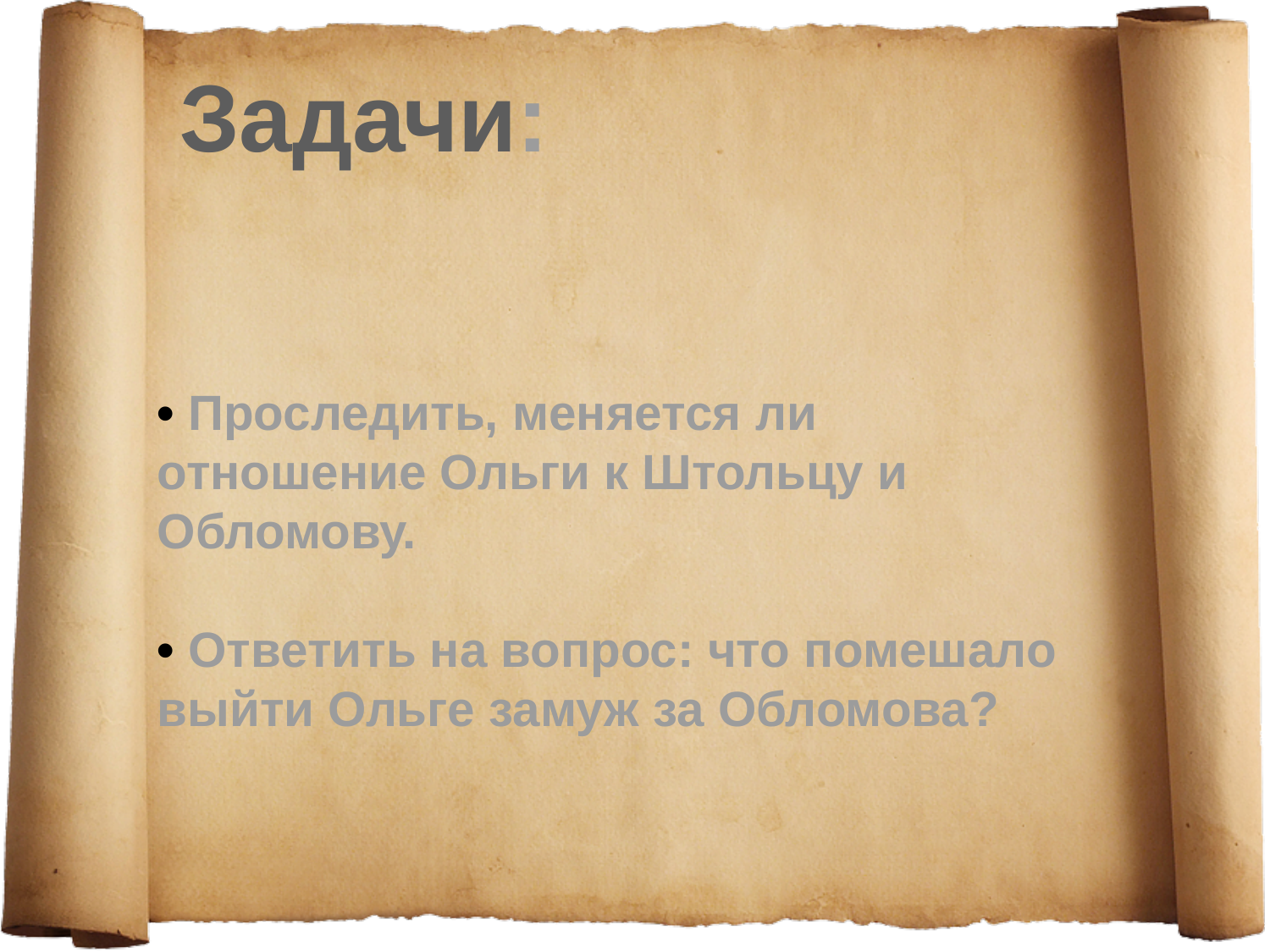

#
Задачи:

• Проследить, меняется ли  отношение Ольги к Штольцу и Обломову.

• Ответить на вопрос: что помешало выйти Ольге замуж за Обломова?